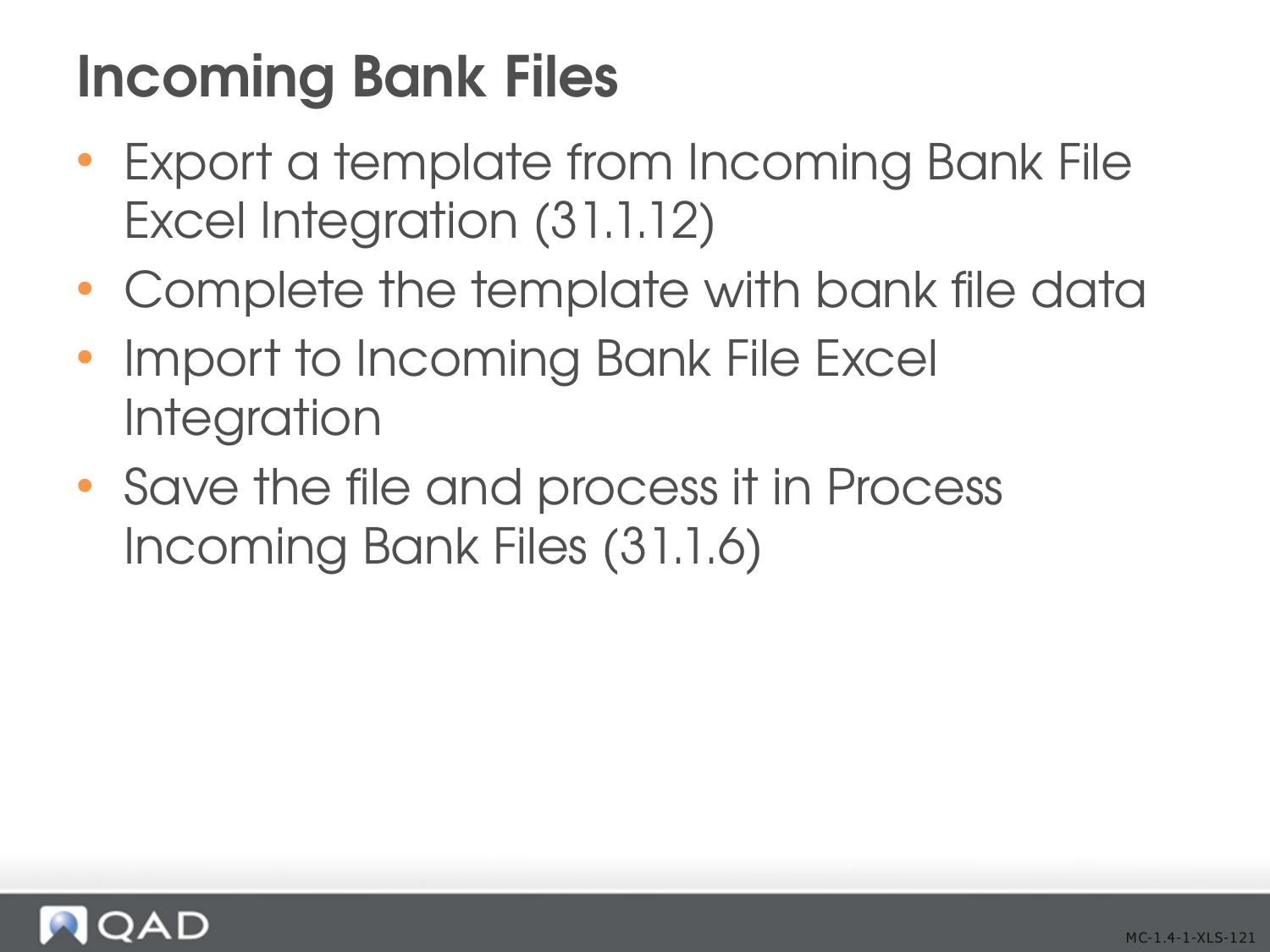

# Incoming Bank Files
Export a template from Incoming Bank File Excel Integration (31.1.12)
Complete the template with bank file data
Import to Incoming Bank File Excel Integration
Save the file and process it in Process Incoming Bank Files (31.1.6)
MC-1.4-1-XLS-121